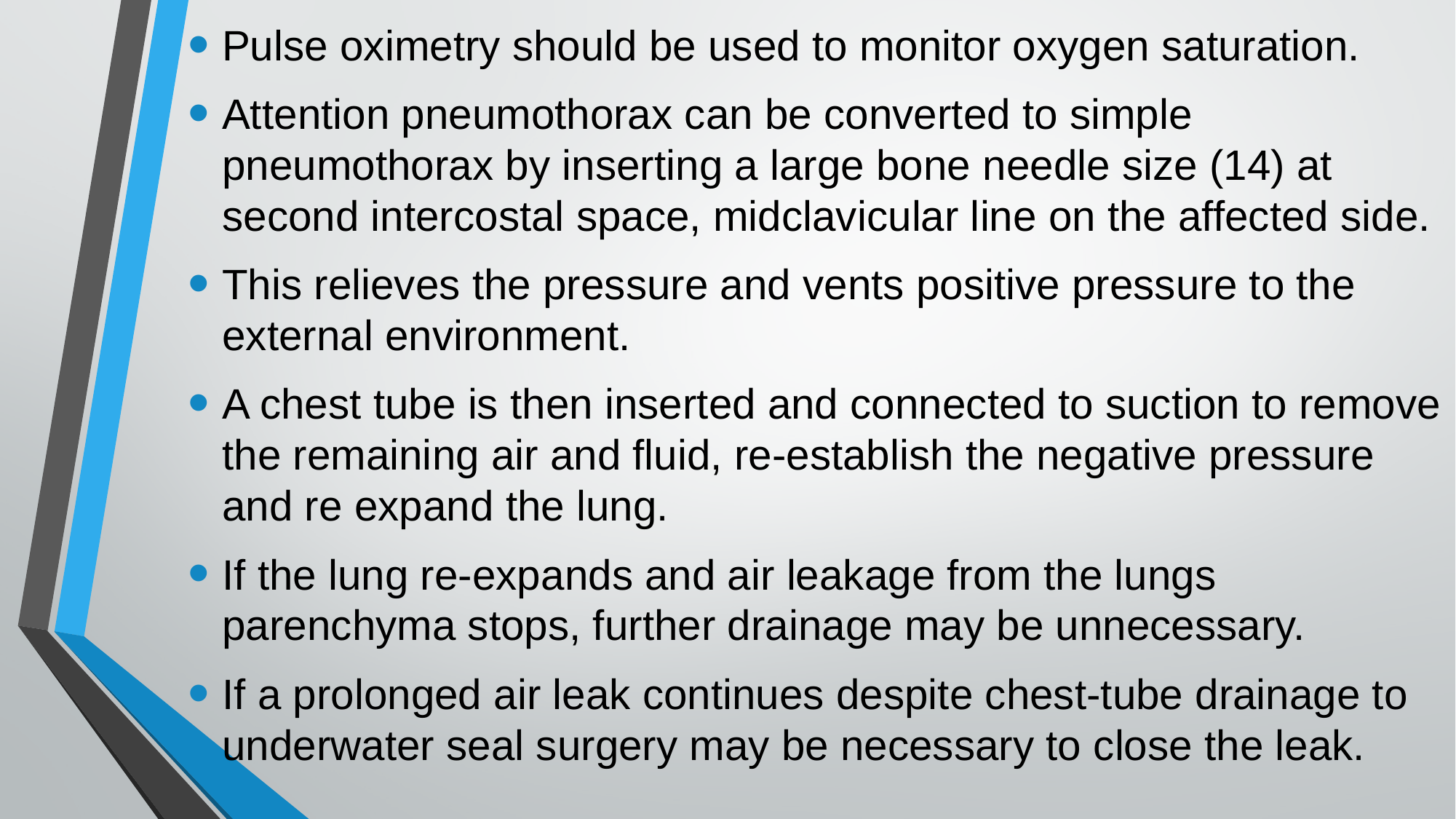

Pulse oximetry should be used to monitor oxygen saturation.
Attention pneumothorax can be converted to simple pneumothorax by inserting a large bone needle size (14) at second intercostal space, midclavicular line on the affected side.
This relieves the pressure and vents positive pressure to the external environment.
A chest tube is then inserted and connected to suction to remove the remaining air and fluid, re-establish the negative pressure and re expand the lung.
If the lung re-expands and air leakage from the lungs parenchyma stops, further drainage may be unnecessary.
If a prolonged air leak continues despite chest-tube drainage to underwater seal surgery may be necessary to close the leak.